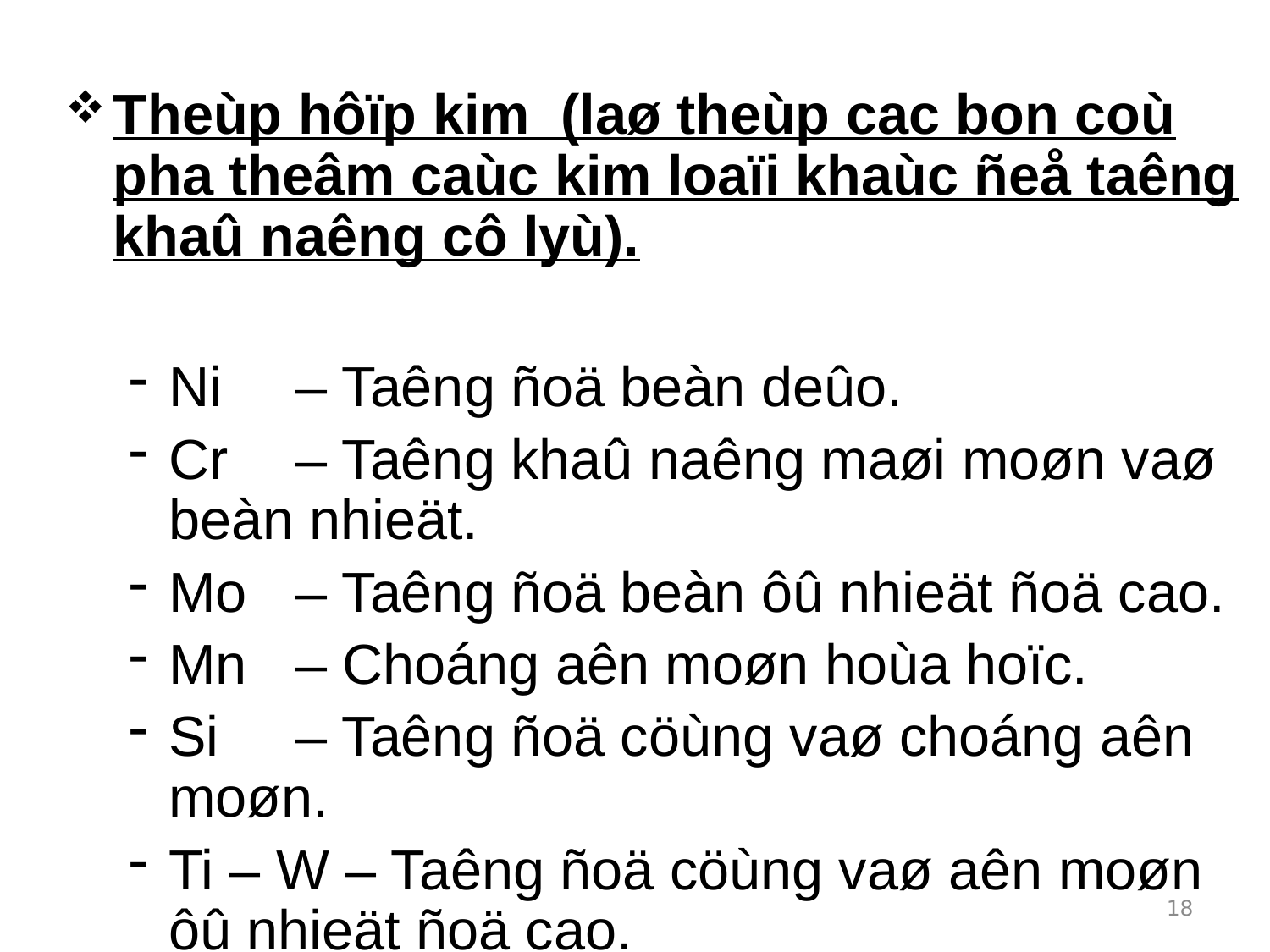

Theùp hôïp kim  (laø theùp cac bon coù pha theâm caùc kim loaïi khaùc ñeå taêng khaû naêng cô lyù).

Ni 	– Taêng ñoä beàn deûo.
Cr 	– Taêng khaû naêng maøi moøn vaø beàn nhieät.
Mo	– Taêng ñoä beàn ôû nhieät ñoä cao.
Mn 	– Choáng aên moøn hoùa hoïc.
Si 	– Taêng ñoä cöùng vaø choáng aên moøn.
Ti – W – Taêng ñoä cöùng vaø aên moøn ôû nhieät ñoä cao.

18